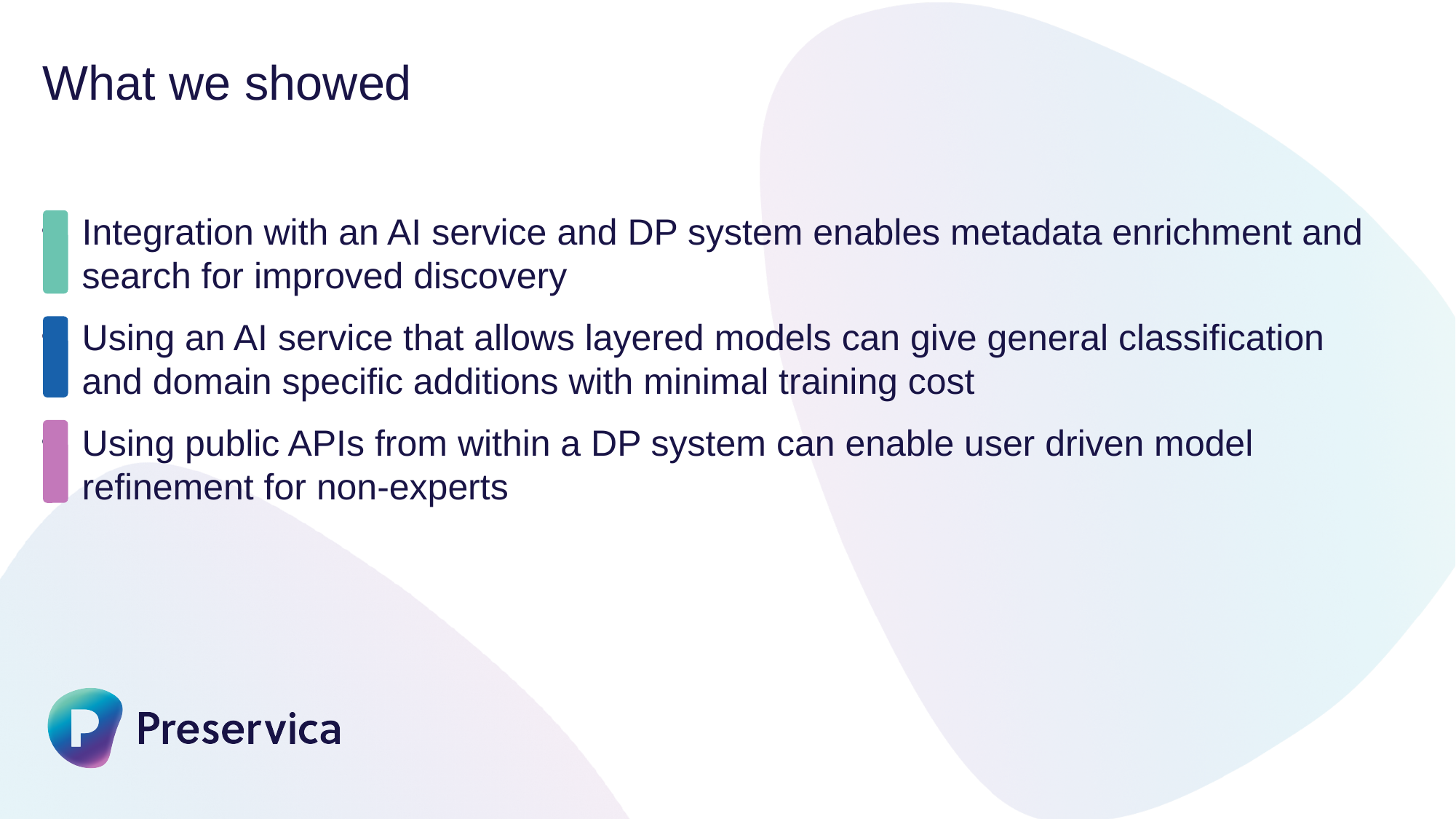

What we showed

Integration with an AI service and DP system enables metadata enrichment and search for improved discovery
Using an AI service that allows layered models can give general classification and domain specific additions with minimal training cost
Using public APIs from within a DP system can enable user driven model refinement for non-experts